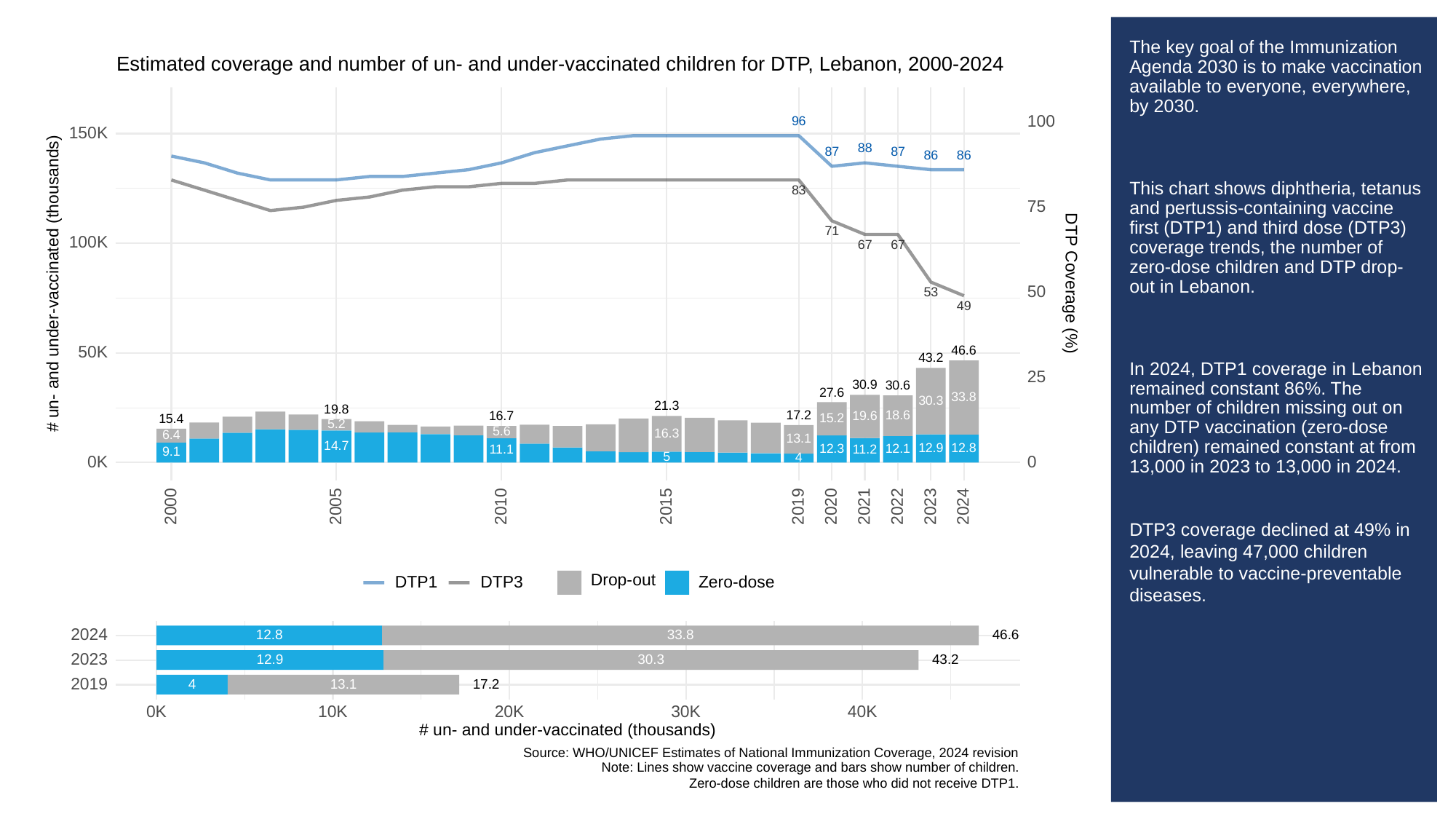

# The key goal of the Immunization Agenda 2030 is to make vaccination available to everyone, everywhere, by 2030.

This chart shows diphtheria, tetanus and pertussis-containing vaccine first (DTP1) and third dose (DTP3) coverage trends, the number of zero-dose children and DTP drop-out in Lebanon.

In 2024, DTP1 coverage in Lebanon remained constant 86%. The number of children missing out on any DTP vaccination (zero-dose children) remained constant at from 13,000 in 2023 to 13,000 in 2024.

DTP3 coverage declined at 49% in 2024, leaving 47,000 children vulnerable to vaccine-preventable diseases.

Estimated coverage and number of un- and under-vaccinated children for DTP, Lebanon, 2000-2024

100
96
150K

88
87
87
86
86

83

75
71
100K
67
67

# un- and under-vaccinated (thousands)
DTP Coverage (%)
50
53

49
46.6
50K

43.2

25
30.9
30.6
27.6
33.8

30.3
21.3

19.8

18.6
17.2
19.6

16.7
15.2

15.4

5.2

5.6

16.3

6.4

13.1

14.7

12.9
12.8
12.3
12.1
11.2
11.1

9.1

5

4

0K
0

2023
2000
2005
2010
2015
2019
2020
2021
2022
2024

Drop-out
DTP3
Zero-dose
DTP1

2024
33.8
12.8
46.6

2023
30.3
43.2
12.9

2019
13.1
17.2
4

30K
0K
10K
20K
40K
# un- and under-vaccinated (thousands)
Source: WHO/UNICEF Estimates of National Immunization Coverage, 2024 revision
Note: Lines show vaccine coverage and bars show number of children.
Zero-dose children are those who did not receive DTP1.